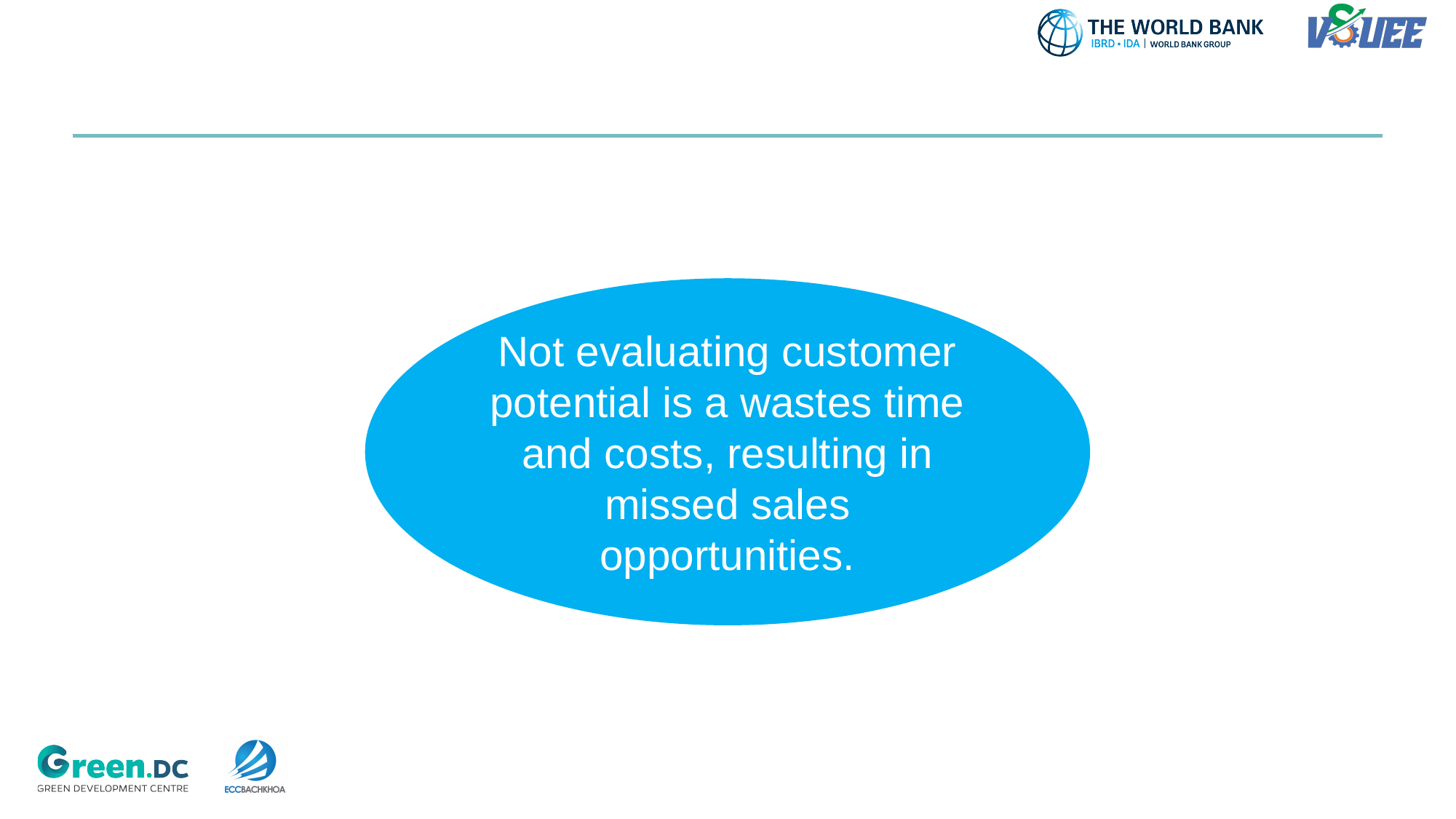

#
Not evaluating customer potential is a wastes time and costs, resulting in missed sales opportunities.